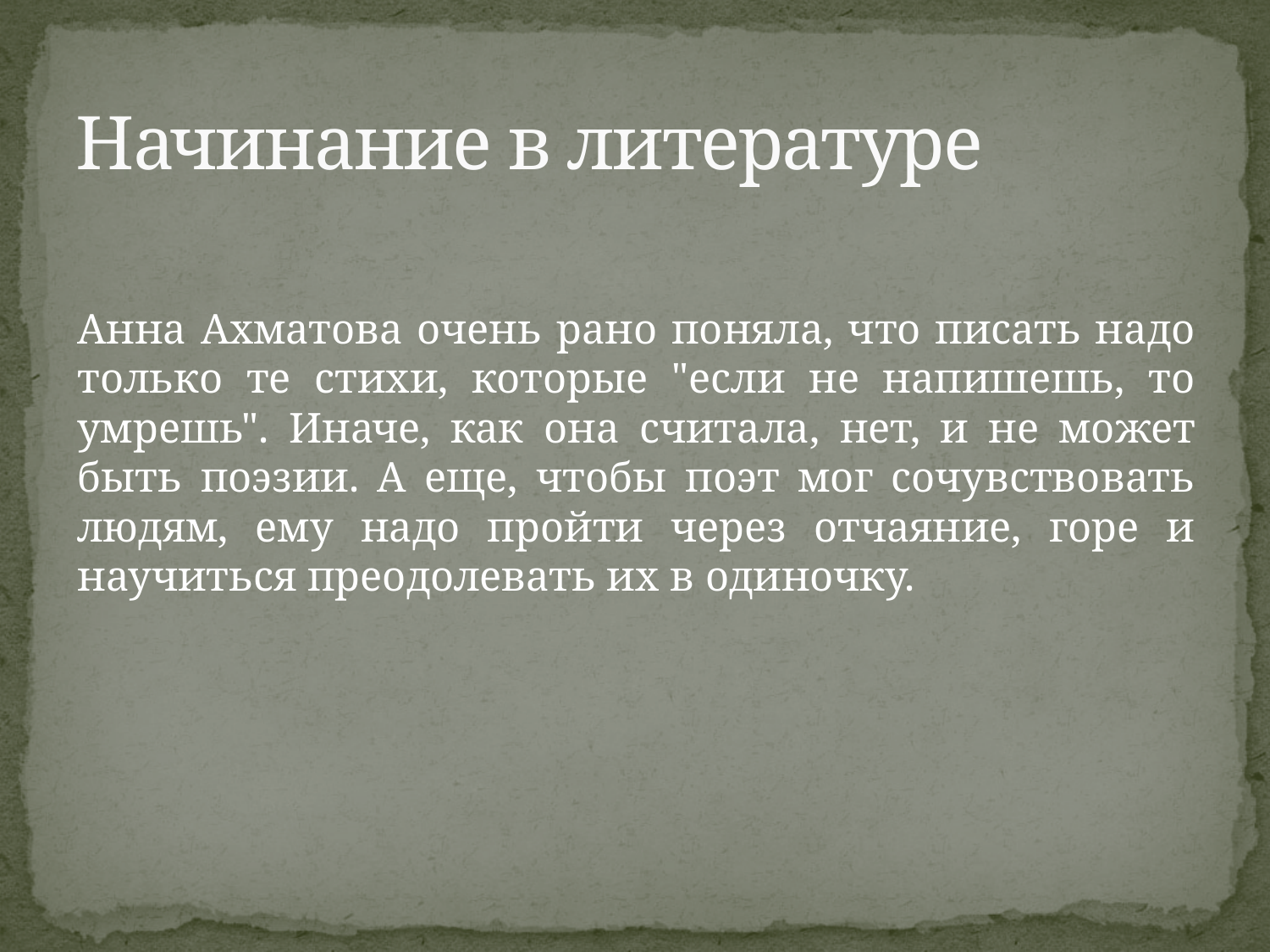

# Начинание в литературе
Анна Ахматова очень рано поняла, что писать надо только те стихи, которые "если не напишешь, то умрешь". Иначе, как она считала, нет, и не может быть поэзии. А еще, чтобы поэт мог сочувствовать людям, ему надо пройти через отчаяние, горе и научиться преодолевать их в одиночку.